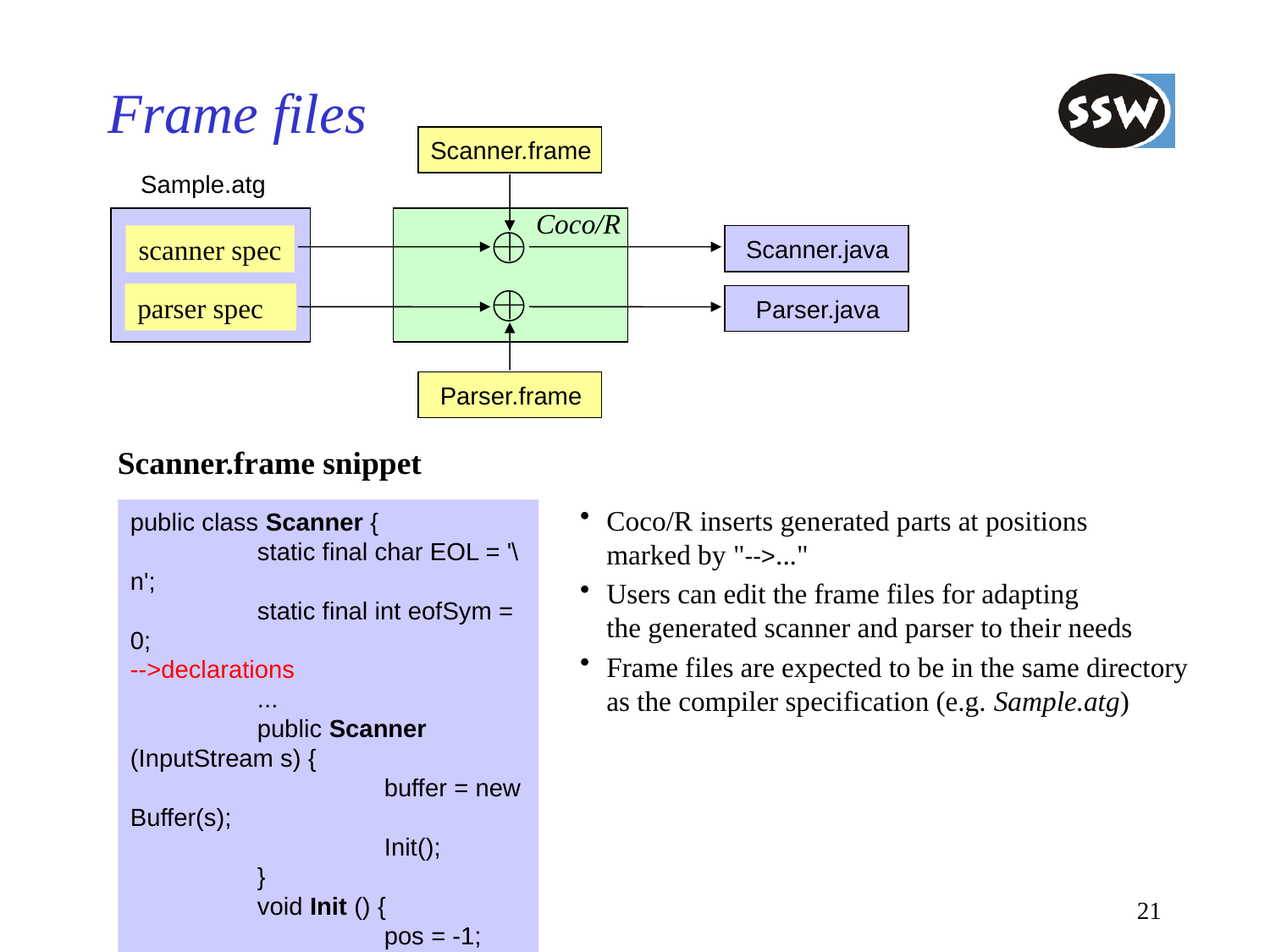

# Frame files

Scanner.frame
Sample.atg

Coco/R

scanner spec

Scanner.java

parser spec

Parser.java

Parser.frame
Scanner.frame snippet
Coco/R inserts generated parts at positions
marked by "-->..."
Users can edit the frame files for adapting
the generated scanner and parser to their needs
Frame files are expected to be in the same directory
as the compiler specification (e.g. Sample.atg)
public class Scanner {
	static final char EOL = '\n';
	static final int eofSym = 0;
-->declarations
	...
	public Scanner (InputStream s) {
		buffer = new Buffer(s);
		Init();
	}
	void Init () {
		pos = -1; line = 1; …
-->initialization
	...
}
21